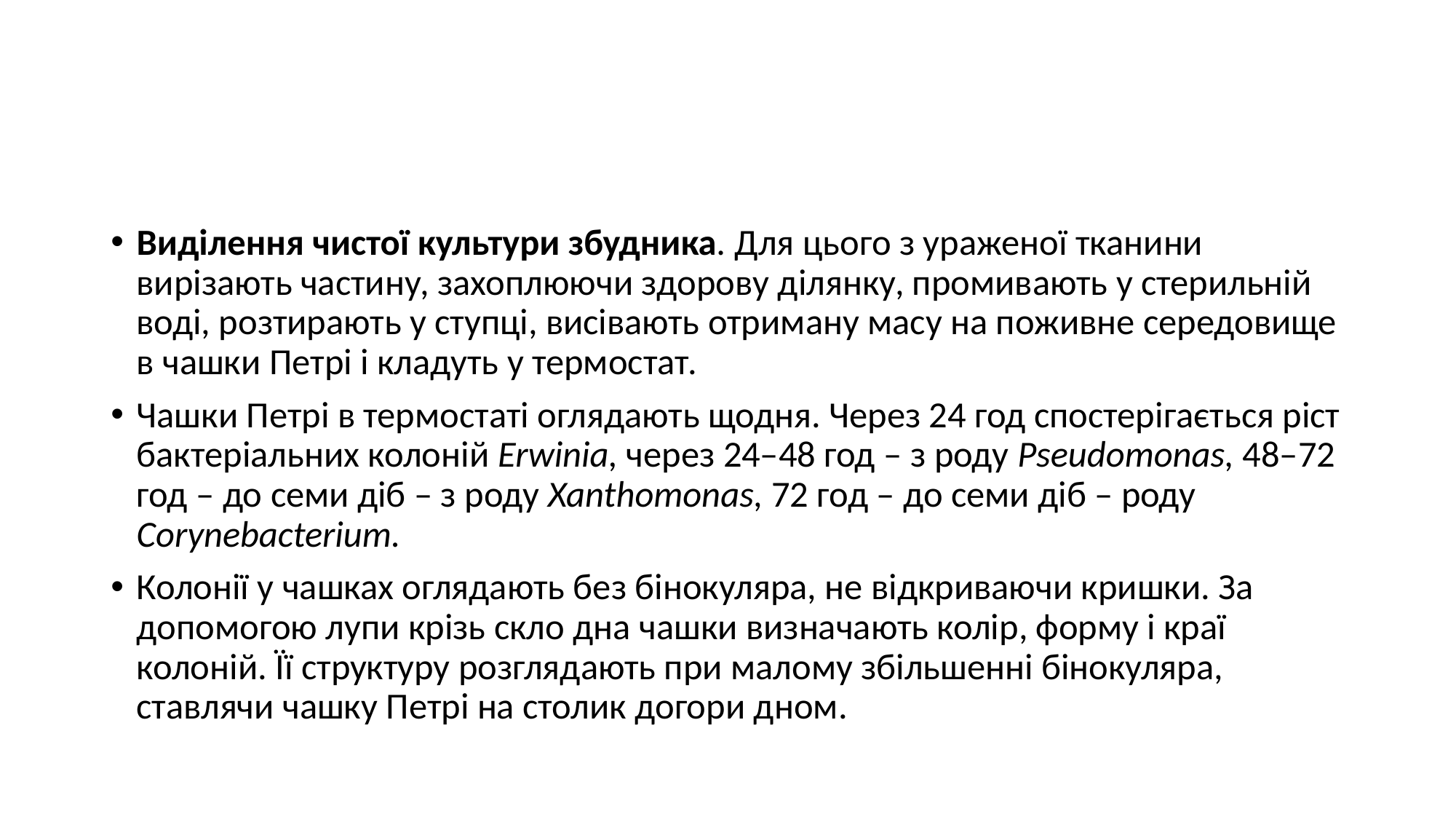

#
Виділення чистої культури збудника. Для цього з ураженої тканини вирізають частину, захоплюючи здорову ділянку, промивають у стерильній воді, розтирають у ступці, висівають отриману масу на поживне середовище в чашки Петрі і кладуть у термостат.
Чашки Петрі в термостаті оглядають щодня. Через 24 год спостерігається ріст бактеріальних колоній Erwinia, через 24–48 год – з роду Pseudomonas, 48–72 год – до семи діб – з роду Xanthomonas, 72 год – до семи діб – роду Corynebacterium.
Колонії у чашках оглядають без бінокуляра, не відкриваючи кришки. За допомогою лупи крізь скло дна чашки визначають колір, форму і краї колоній. Її структуру розглядають при малому збільшенні бінокуляра, ставлячи чашку Петрі на столик догори дном.